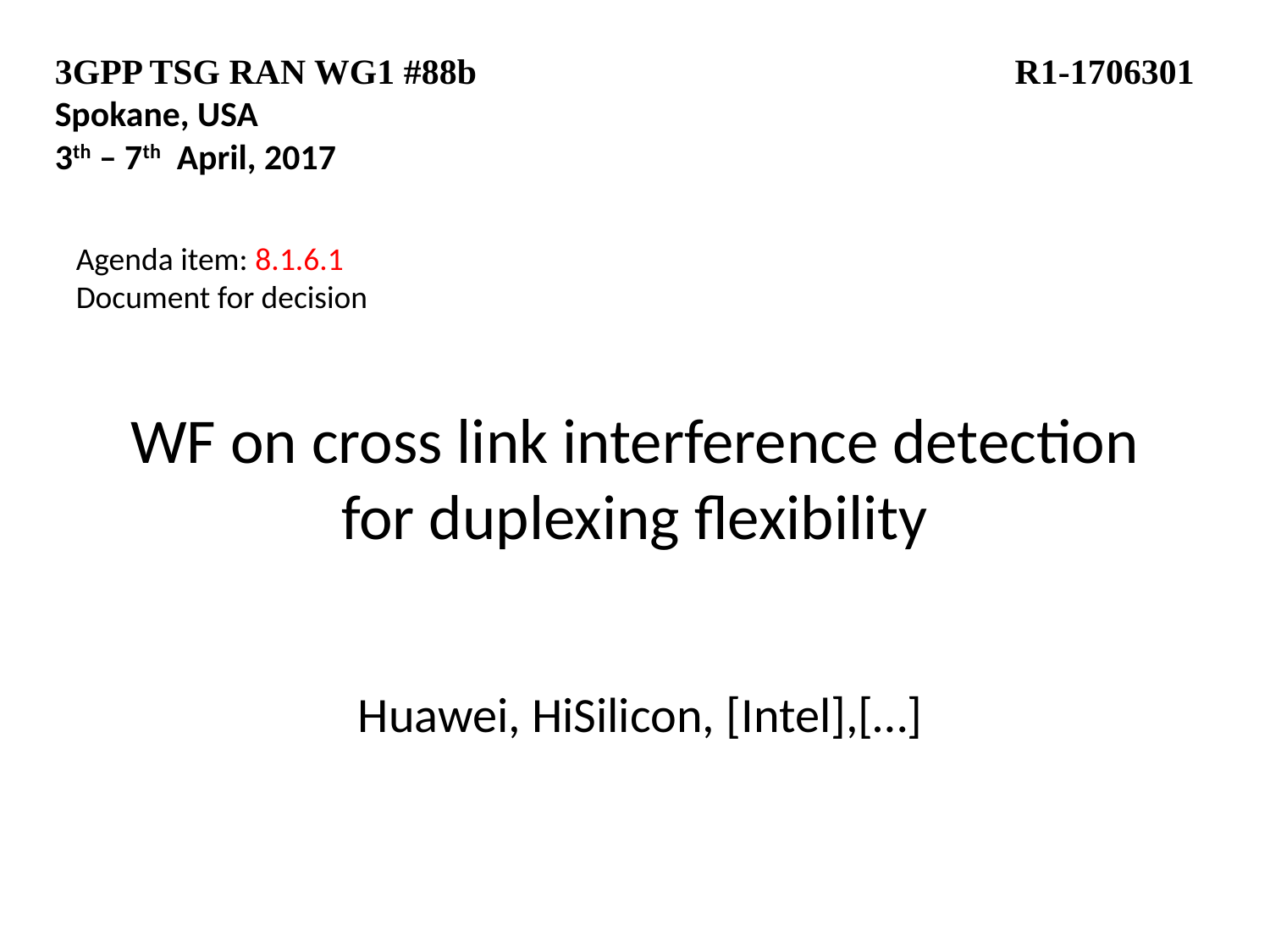

3GPP TSG RAN WG1 #88b				        R1-1706301 Spokane, USA
3th – 7th  April, 2017
Agenda item: 8.1.6.1
Document for decision
# WF on cross link interference detection for duplexing flexibility
Huawei, HiSilicon, [Intel],[…]